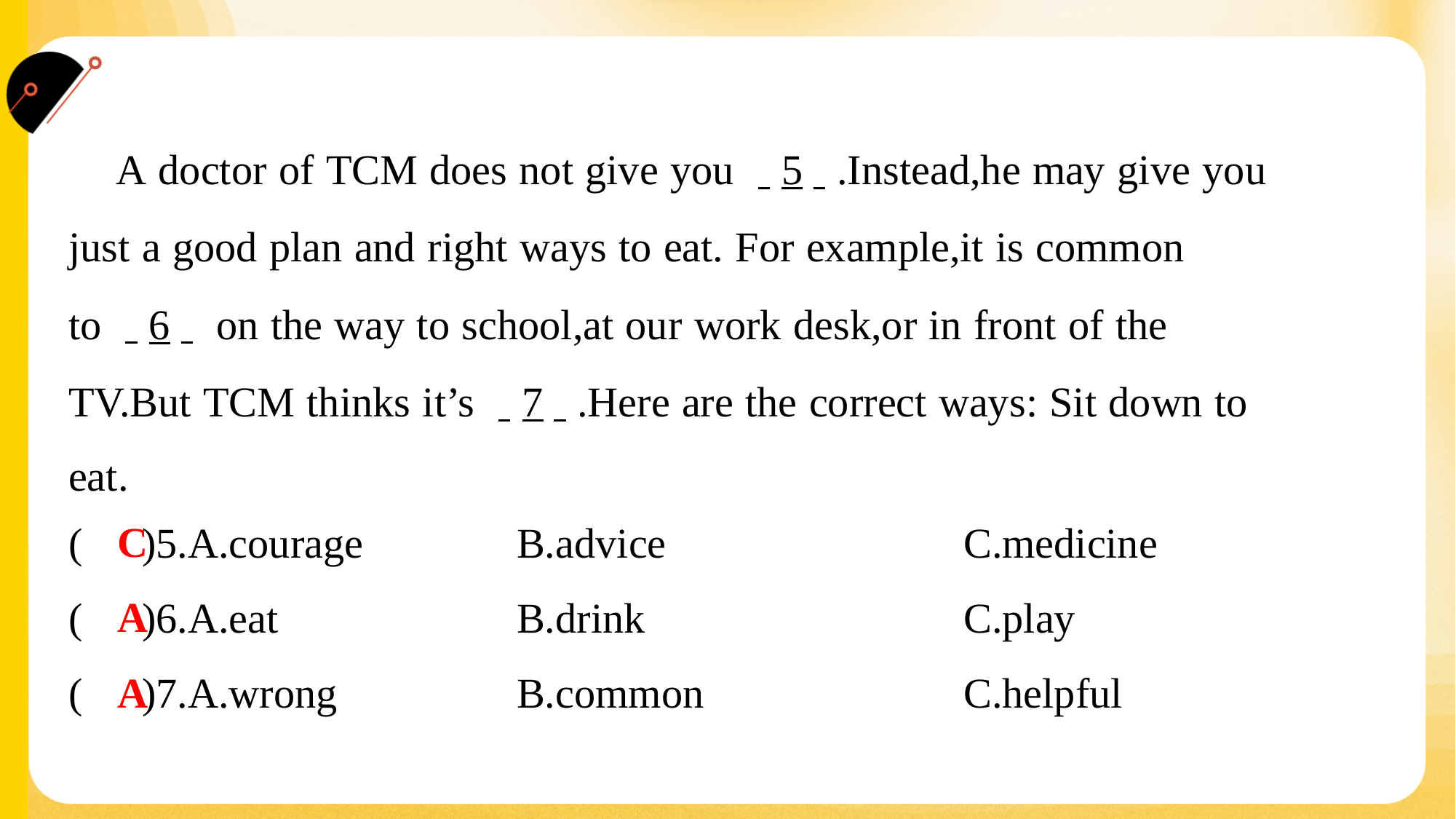

A doctor of TCM does not give you . .5. ..Instead,he may give you
just a good plan and right ways to eat. For example,it is common
to . .6. . on the way to school,at our work desk,or in front of the
TV.But TCM thinks it’s . .7. ..Here are the correct ways: Sit down to
eat.#2
C
(     )5.A.courage	B.advice	C.medicine
A
(     )6.A.eat	B.drink	C.play
A
(     )7.A.wrong	B.common	C.helpful